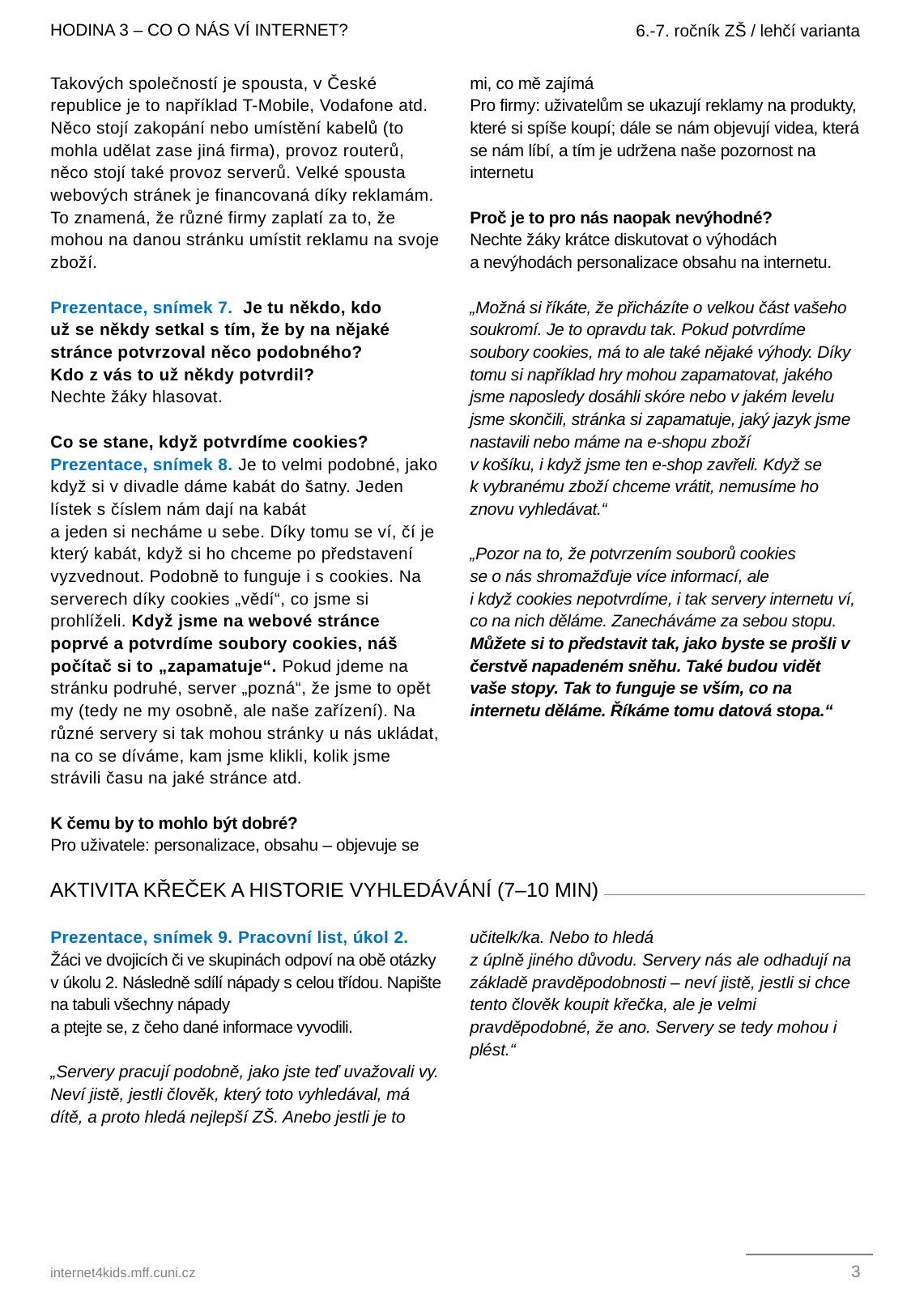

HODINA 3 – CO O NÁS VÍ INTERNET?
6.-7. ročník ZŠ / lehčí varianta
Takových společností je spousta, v České republice je to například T-Mobile, Vodafone atd. Něco stojí zakopání nebo umístění kabelů (to mohla udělat zase jiná firma), provoz routerů, něco stojí také provoz serverů. Velké spousta webových stránek je financovaná díky reklamám. To znamená, že různé firmy zaplatí za to, že mohou na danou stránku umístit reklamu na svoje zboží.

Prezentace, snímek 7.  Je tu někdo, kdo
už se někdy setkal s tím, že by na nějaké stránce potvrzoval něco podobného?
Kdo z vás to už někdy potvrdil?
Nechte žáky hlasovat.

Co se stane, když potvrdíme cookies?
Prezentace, snímek 8. Je to velmi podobné, jako když si v divadle dáme kabát do šatny. Jeden lístek s číslem nám dají na kabát
a jeden si necháme u sebe. Díky tomu se ví, čí je který kabát, když si ho chceme po představení vyzvednout. Podobně to funguje i s cookies. Na serverech díky cookies „vědí“, co jsme si prohlíželi. Když jsme na webové stránce poprvé a potvrdíme soubory cookies, náš počítač si to „zapamatuje“. Pokud jdeme na stránku podruhé, server „pozná“, že jsme to opět my (tedy ne my osobně, ale naše zařízení). Na různé servery si tak mohou stránky u nás ukládat, na co se díváme, kam jsme klikli, kolik jsme strávili času na jaké stránce atd.

K čemu by to mohlo být dobré?
Pro uživatele: personalizace, obsahu – objevuje se mi, co mě zajímá
Pro firmy: uživatelům se ukazují reklamy na produkty, které si spíše koupí; dále se nám objevují videa, která se nám líbí, a tím je udržena naše pozornost na internetu

Proč je to pro nás naopak nevýhodné?
Nechte žáky krátce diskutovat o výhodách
a nevýhodách personalizace obsahu na internetu.

„Možná si říkáte, že přicházíte o velkou část vašeho soukromí. Je to opravdu tak. Pokud potvrdíme soubory cookies, má to ale také nějaké výhody. Díky tomu si například hry mohou zapamatovat, jakého jsme naposledy dosáhli skóre nebo v jakém levelu jsme skončili, stránka si zapamatuje, jaký jazyk jsme nastavili nebo máme na e-shopu zboží
v košíku, i když jsme ten e-shop zavřeli. Když se
k vybranému zboží chceme vrátit, nemusíme ho znovu vyhledávat.“

„Pozor na to, že potvrzením souborů cookies
se o nás shromažďuje více informací, ale
i když cookies nepotvrdíme, i tak servery internetu ví, co na nich děláme. Zanecháváme za sebou stopu. Můžete si to představit tak, jako byste se prošli v čerstvě napadeném sněhu. Také budou vidět vaše stopy. Tak to funguje se vším, co na internetu děláme. Říkáme tomu datová stopa.“
Aktivita Křeček a historie vyhledávání (7–10 min)
Prezentace, snímek 9. Pracovní list, úkol 2.
Žáci ve dvojicích či ve skupinách odpoví na obě otázky v úkolu 2. Následně sdílí nápady s celou třídou. Napište na tabuli všechny nápady
a ptejte se, z čeho dané informace vyvodili.
„Servery pracují podobně, jako jste teď uvažovali vy. Neví jistě, jestli člověk, který toto vyhledával, má dítě, a proto hledá nejlepší ZŠ. Anebo jestli je to učitelk/ka. Nebo to hledá
z úplně jiného důvodu. Servery nás ale odhadují na základě pravděpodobnosti – neví jistě, jestli si chce tento člověk koupit křečka, ale je velmi pravděpodobné, že ano. Servery se tedy mohou i plést.“

3
internet4kids.mff.cuni.cz